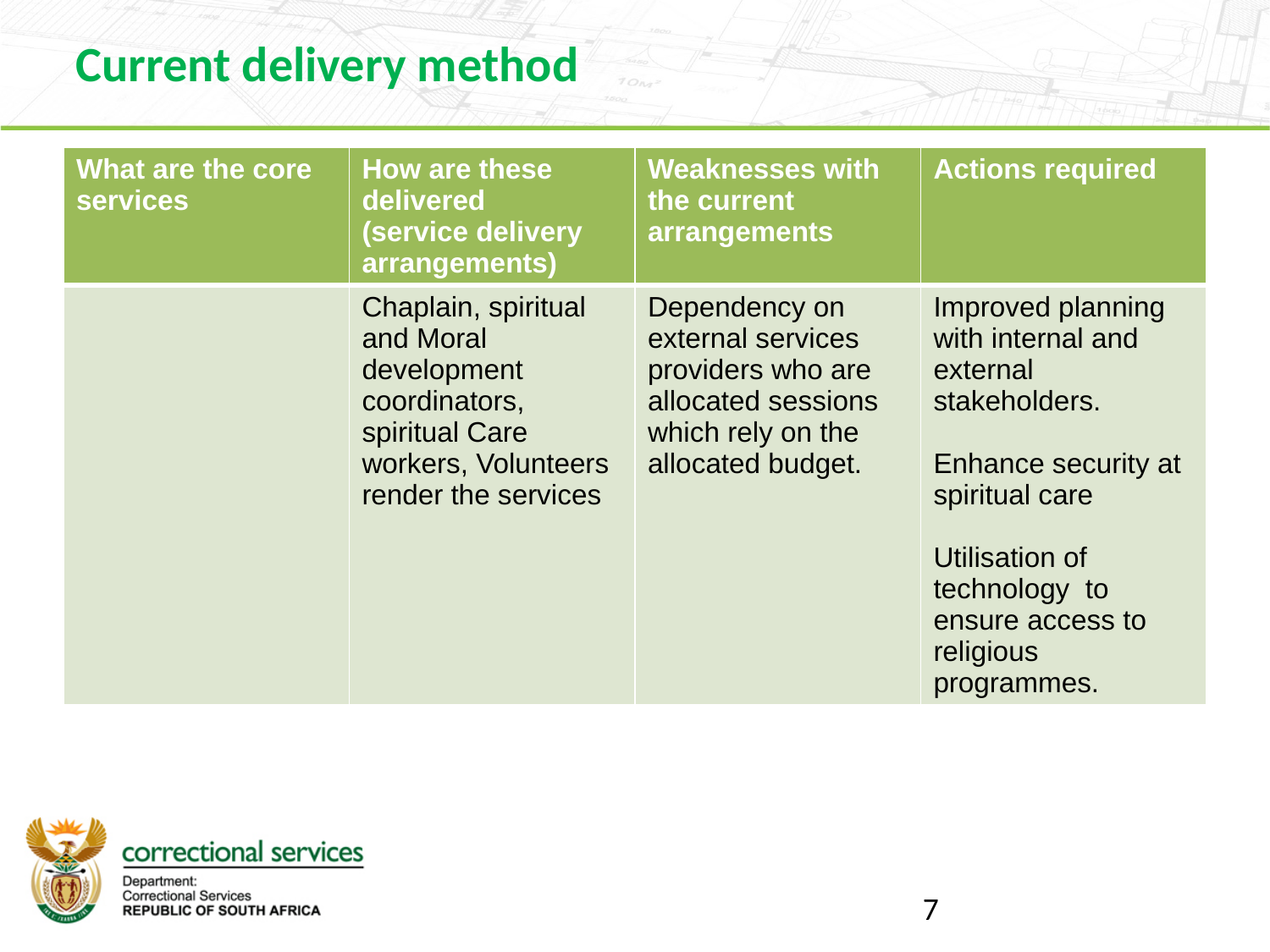

Current delivery method
| What are the core services | How are these delivered (service delivery arrangements) | Weaknesses with the current arrangements | Actions required |
| --- | --- | --- | --- |
|  | Chaplain, spiritual and Moral development coordinators, spiritual Care workers, Volunteers render the services | Dependency on external services providers who are allocated sessions which rely on the allocated budget. | Improved planning with internal and external stakeholders. Enhance security at spiritual care Utilisation of technology to ensure access to religious programmes. |
7